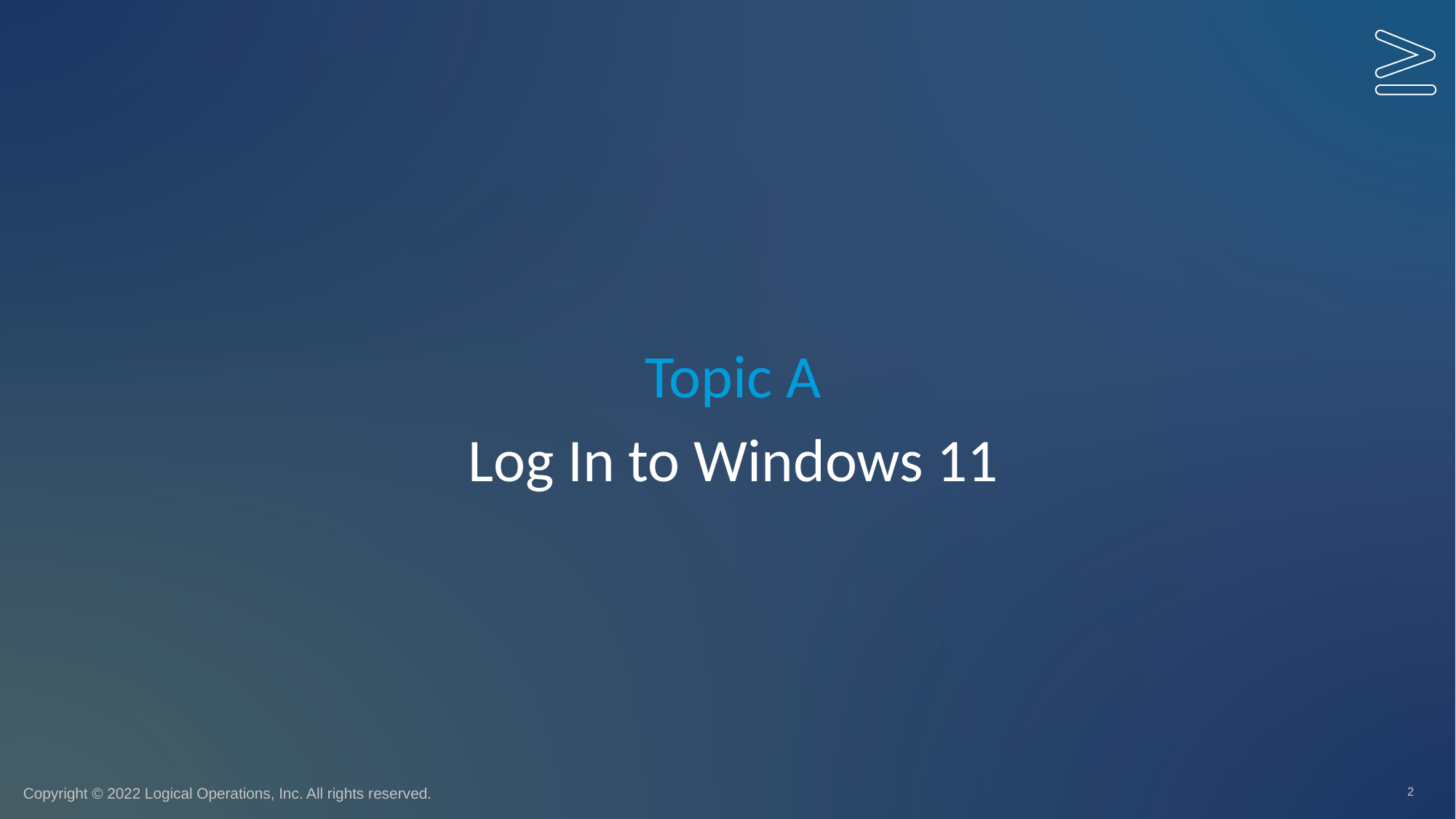

Topic A
# Log In to Windows 11
2